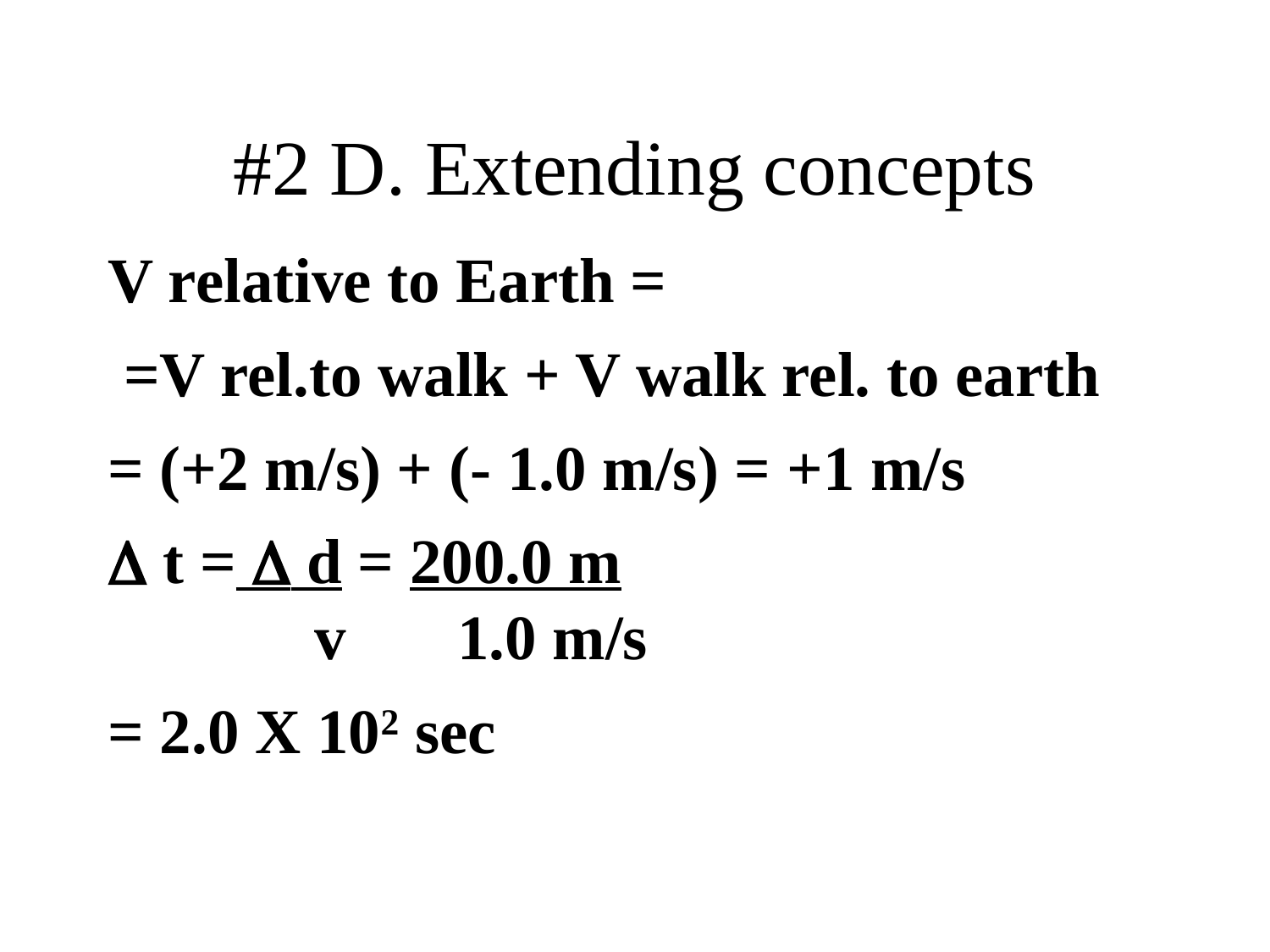

# #2 D. Extending concepts
V relative to Earth =
 =V rel.to walk + V walk rel. to earth
= (+2 m/s) + (- 1.0 m/s) = +1 m/s
Δ t = Δ d = 200.0 m 					  v       1.0 m/s
= 2.0 X 102 sec